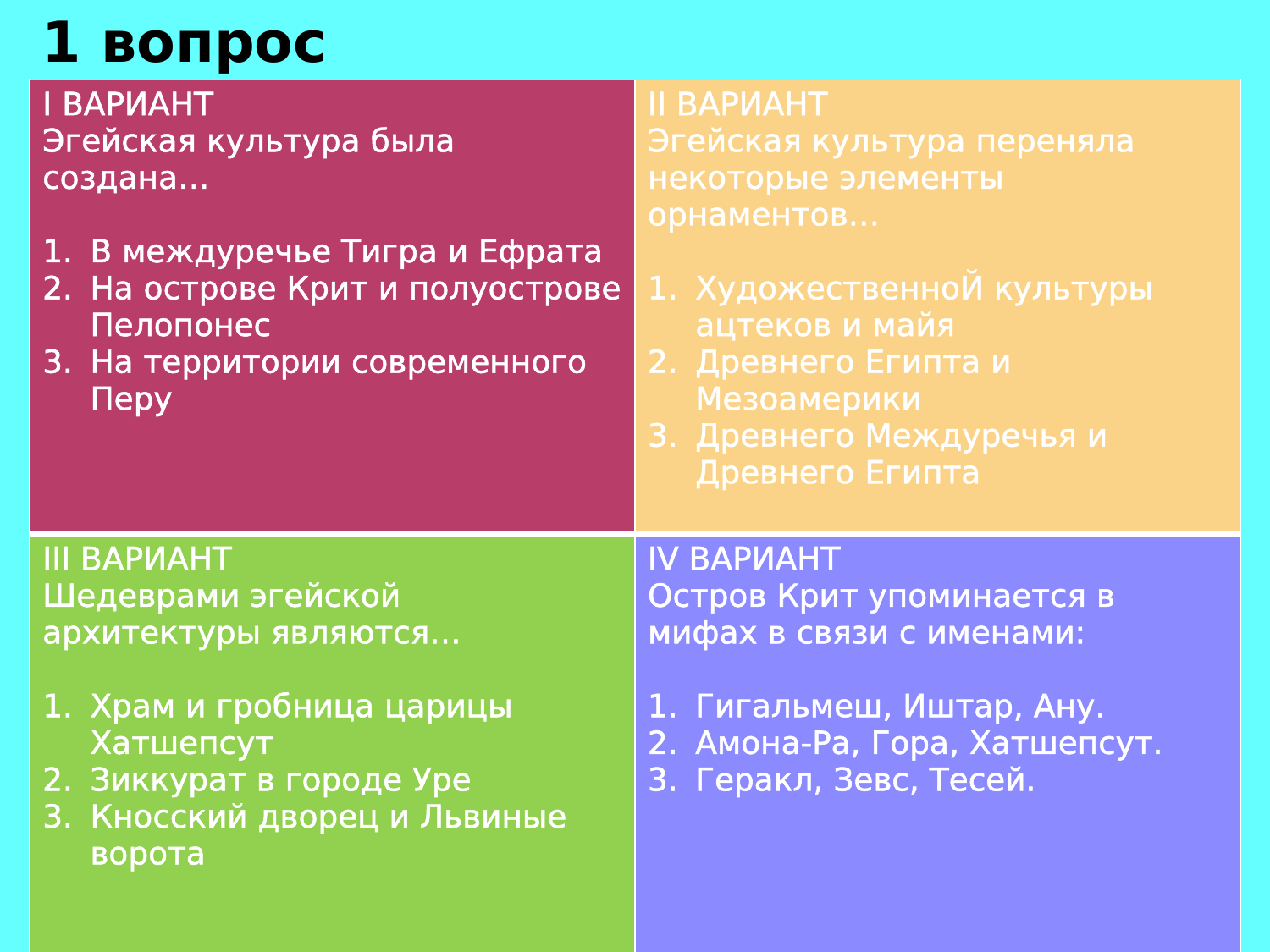

1 вопрос
| I ВАРИАНТ Эгейская культура была создана… В междуречье Тигра и Ефрата На острове Крит и полуострове Пелопонес На территории современного Перу | II ВАРИАНТ Эгейская культура переняла некоторые элементы орнаментов… ХудожественноЙ культуры ацтеков и майя Древнего Египта и Мезоамерики Древнего Междуречья и Древнего Египта |
| --- | --- |
| III ВАРИАНТ Шедеврами эгейской архитектуры являются… Храм и гробница царицы Хатшепсут Зиккурат в городе Уре Кносский дворец и Львиные ворота | IV ВАРИАНТ Остров Крит упоминается в мифах в связи с именами: Гигальмеш, Иштар, Ану. Амона-Ра, Гора, Хатшепсут. Геракл, Зевс, Тесей. |
Бабяк Д.С., КБР, г. Прохладный